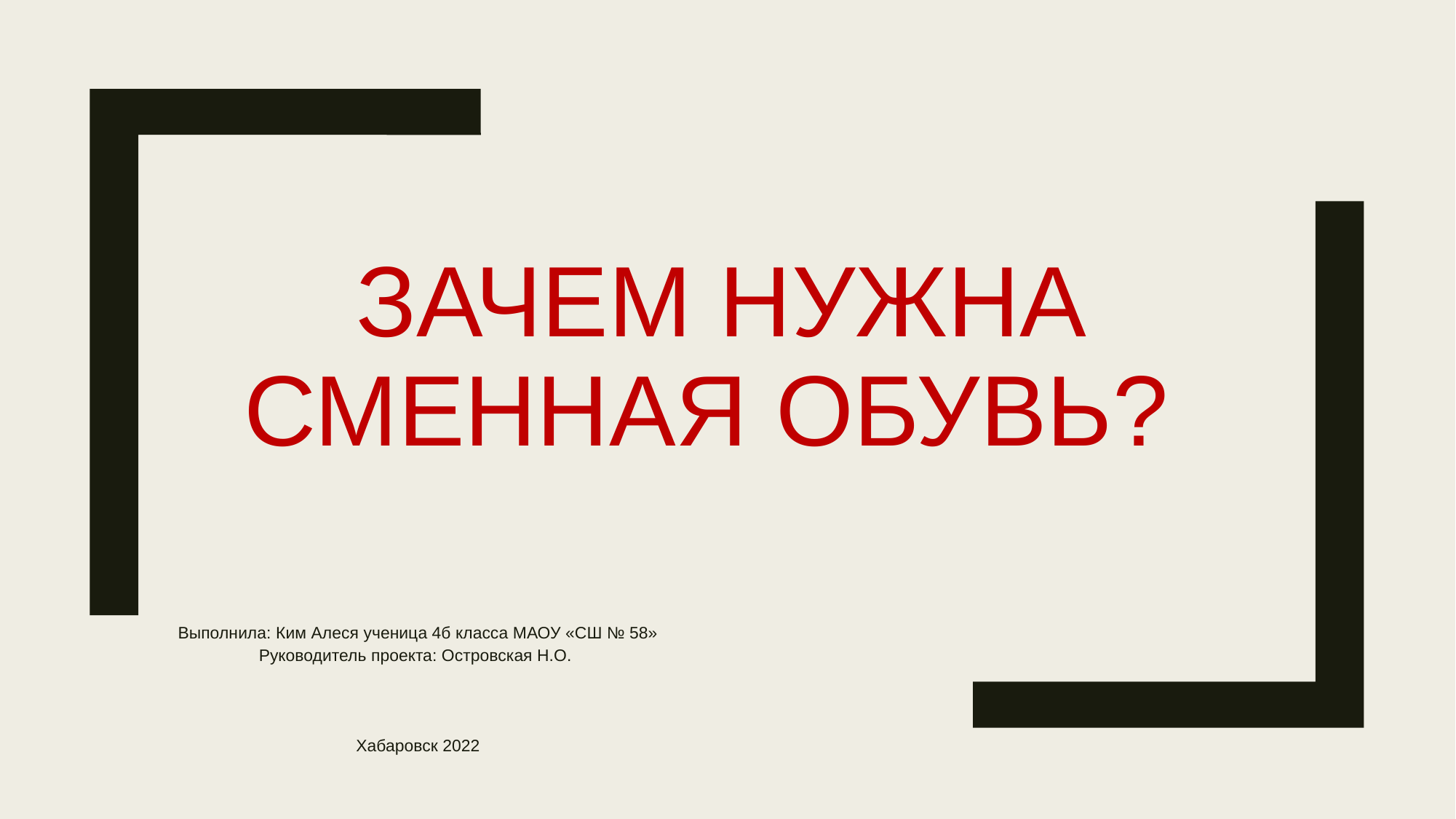

# зачем нужна сменная обувь?
Выполнила: Ким Алеся ученица 4б класса МАОУ «СШ № 58»
Руководитель проекта: Островская Н.О.

Хабаровск 2022